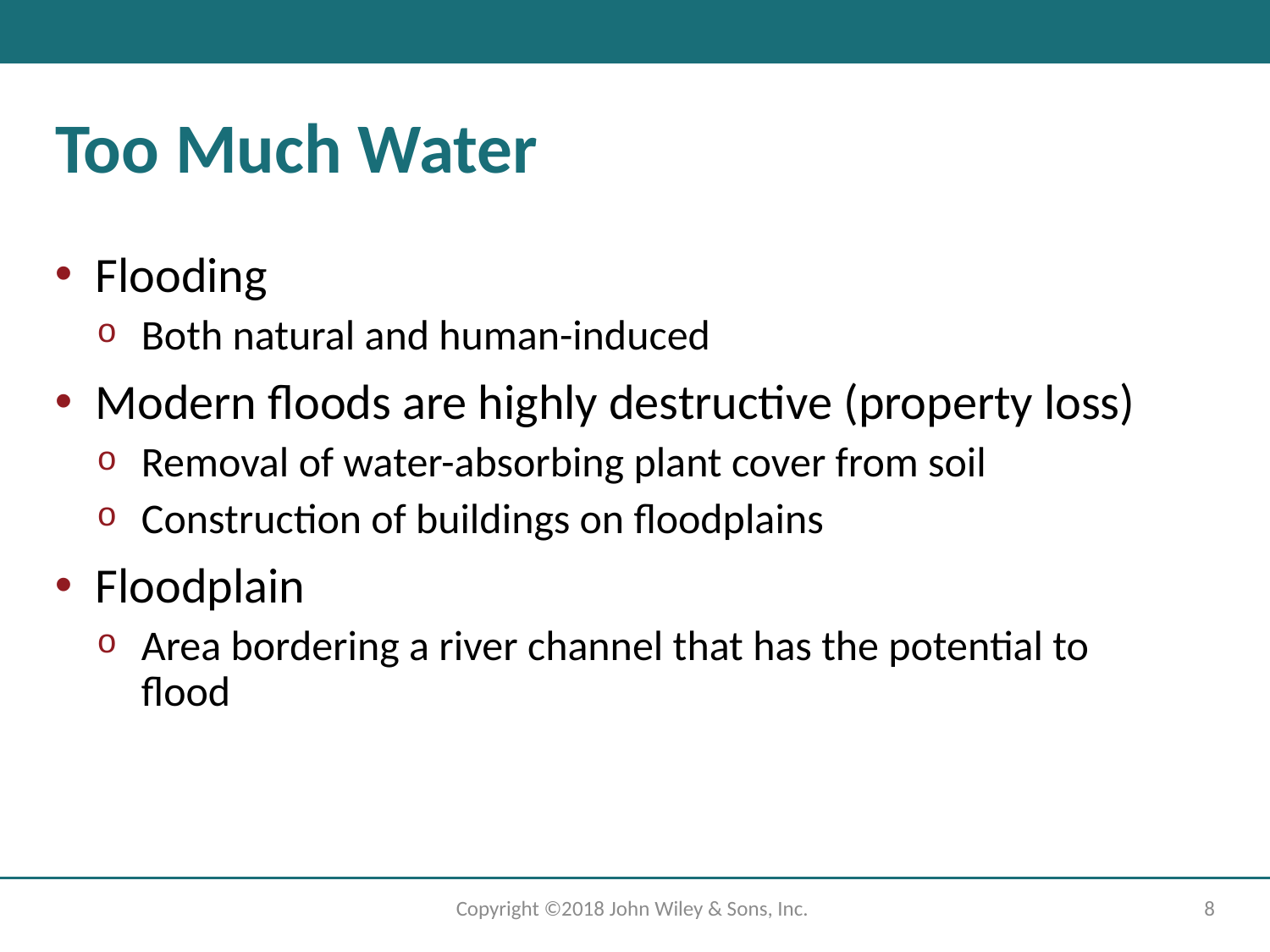

# Too Much Water
Flooding
Both natural and human-induced
Modern floods are highly destructive (property loss)
Removal of water-absorbing plant cover from soil
Construction of buildings on floodplains
Floodplain
Area bordering a river channel that has the potential to flood
Copyright ©2018 John Wiley & Sons, Inc.
8